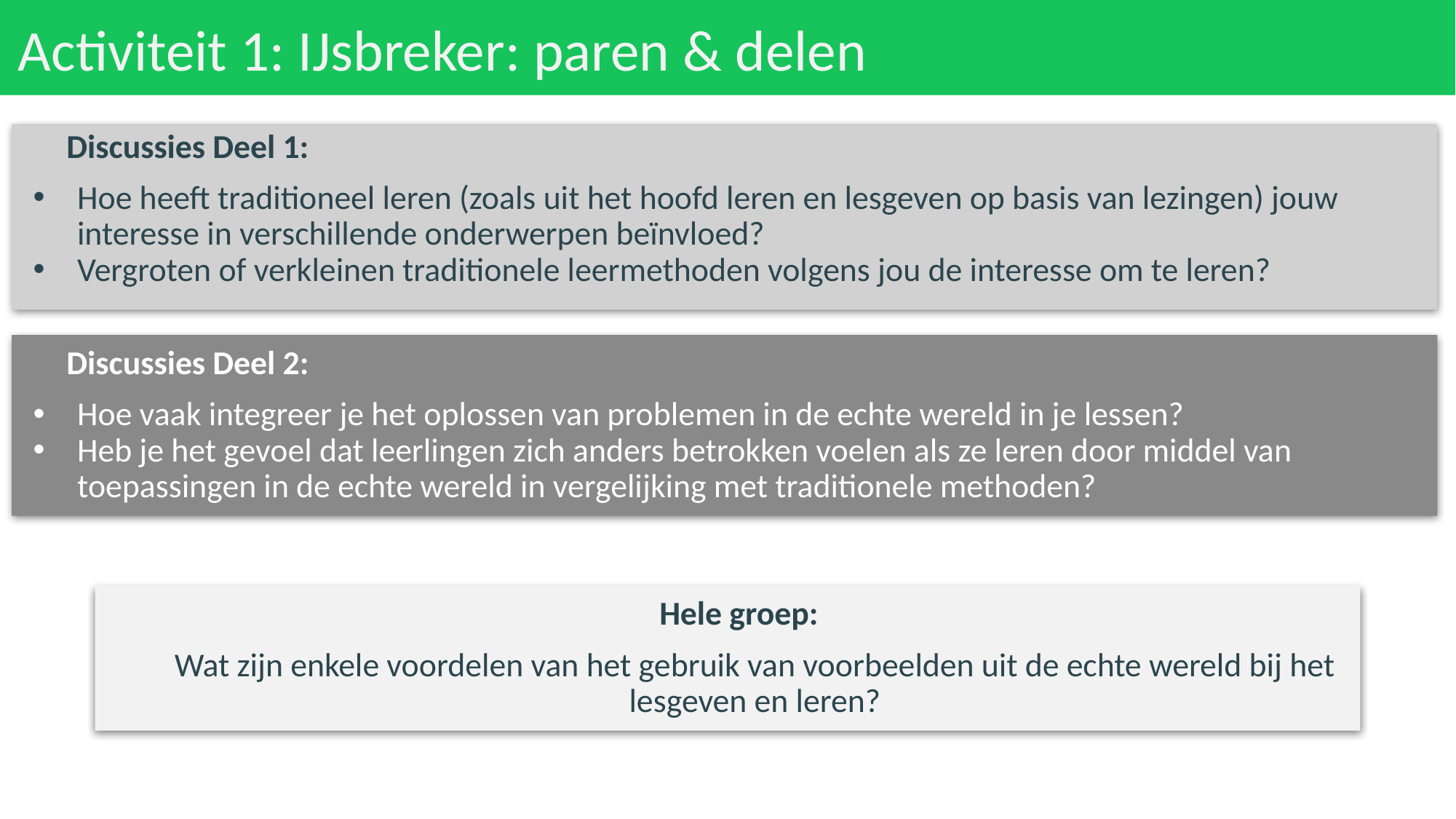

# Activiteit 1: IJsbreker: paren & delen
Discussies Deel 1:
Hoe heeft traditioneel leren (zoals uit het hoofd leren en lesgeven op basis van lezingen) jouw interesse in verschillende onderwerpen beïnvloed?
Vergroten of verkleinen traditionele leermethoden volgens jou de interesse om te leren?
Discussies Deel 2:
Hoe vaak integreer je het oplossen van problemen in de echte wereld in je lessen?
Heb je het gevoel dat leerlingen zich anders betrokken voelen als ze leren door middel van toepassingen in de echte wereld in vergelijking met traditionele methoden?
    Hele groep:
Wat zijn enkele voordelen van het gebruik van voorbeelden uit de echte wereld bij het lesgeven en leren?